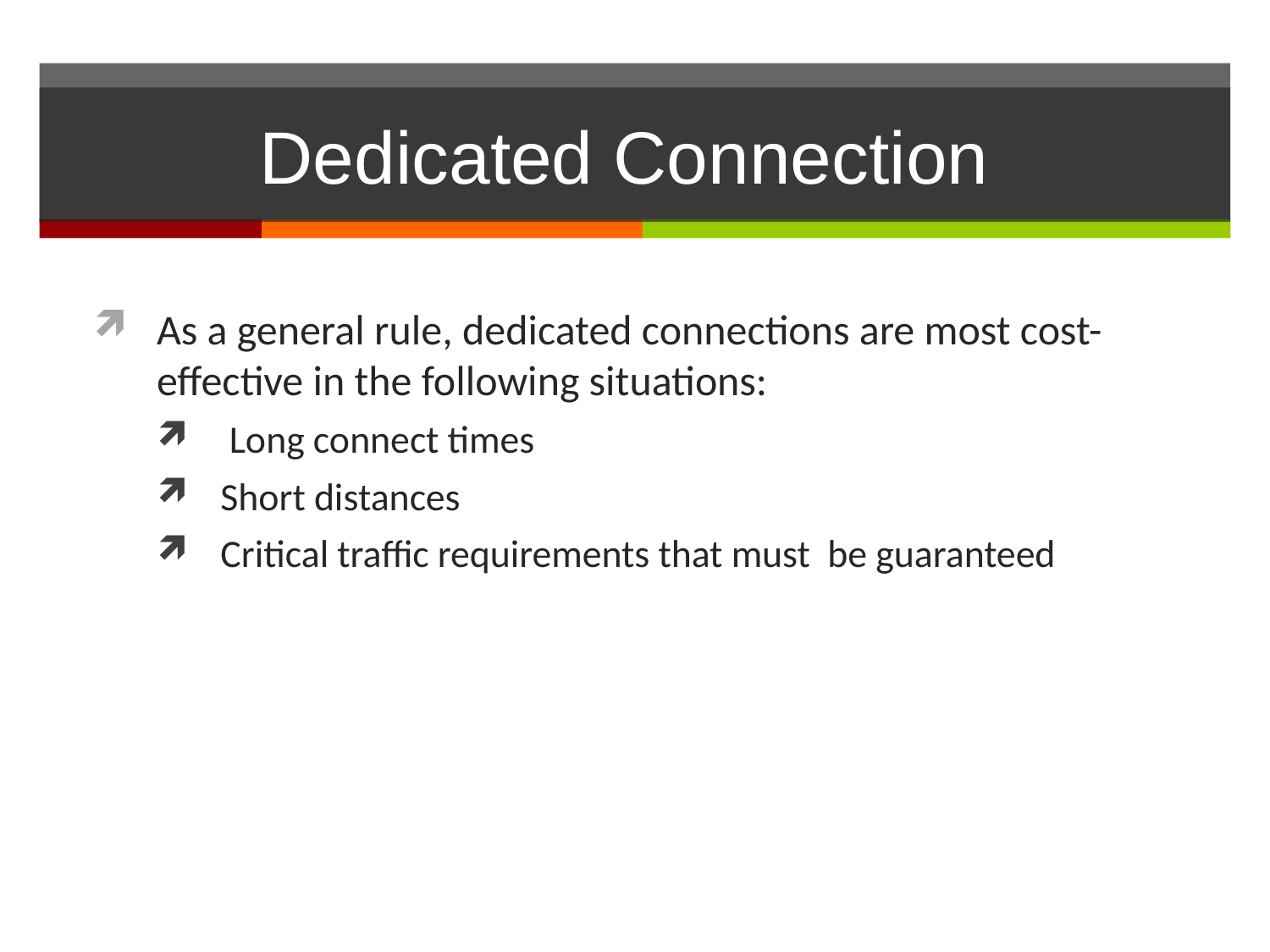

# Dedicated Connection
As a general rule, dedicated connections are most cost-effective in the following situations:
 Long connect times
Short distances
Critical traffic requirements that must  be guaranteed